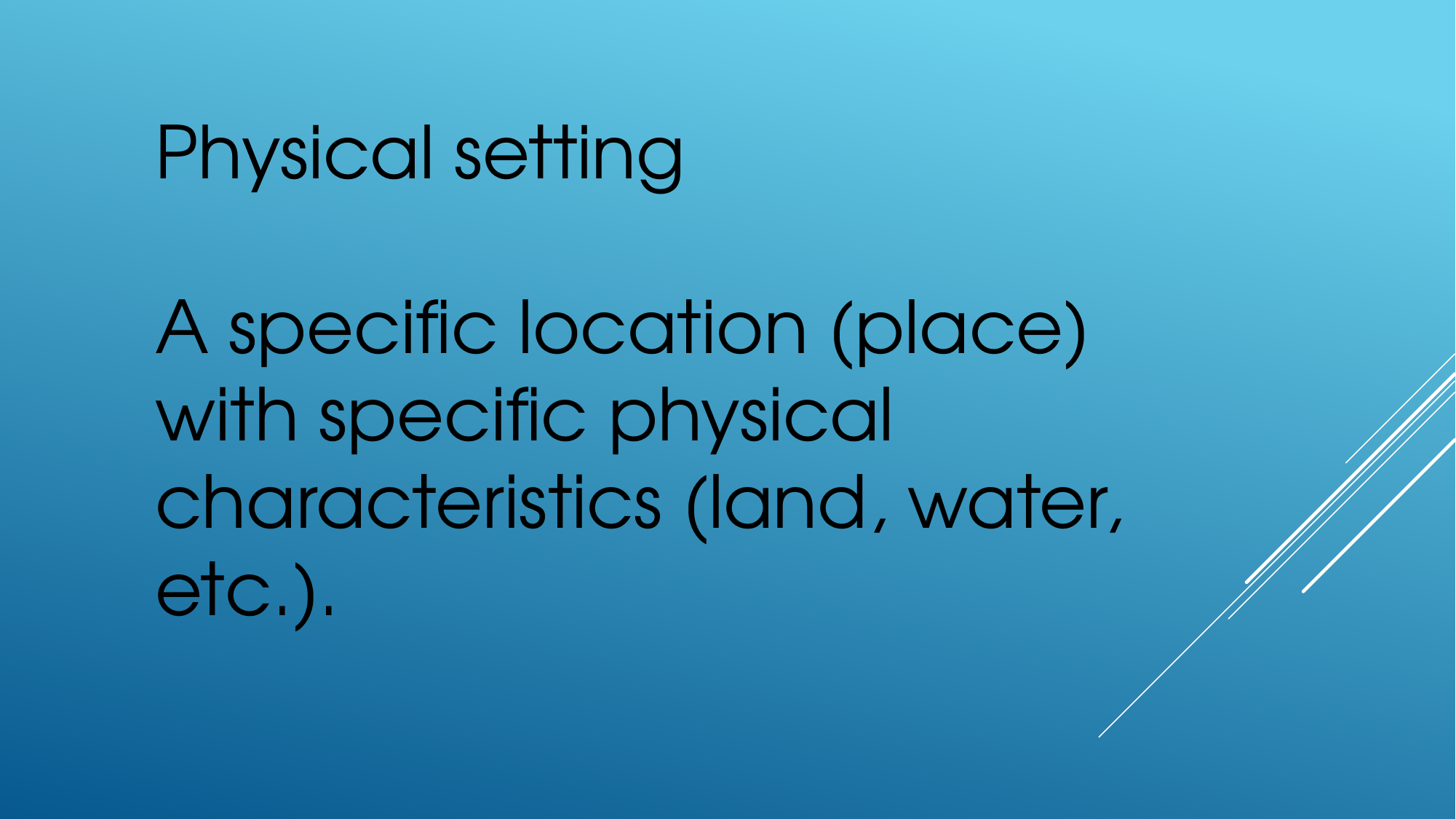

Physical setting

A specific location (place) with specific physical characteristics (land, water, etc.).